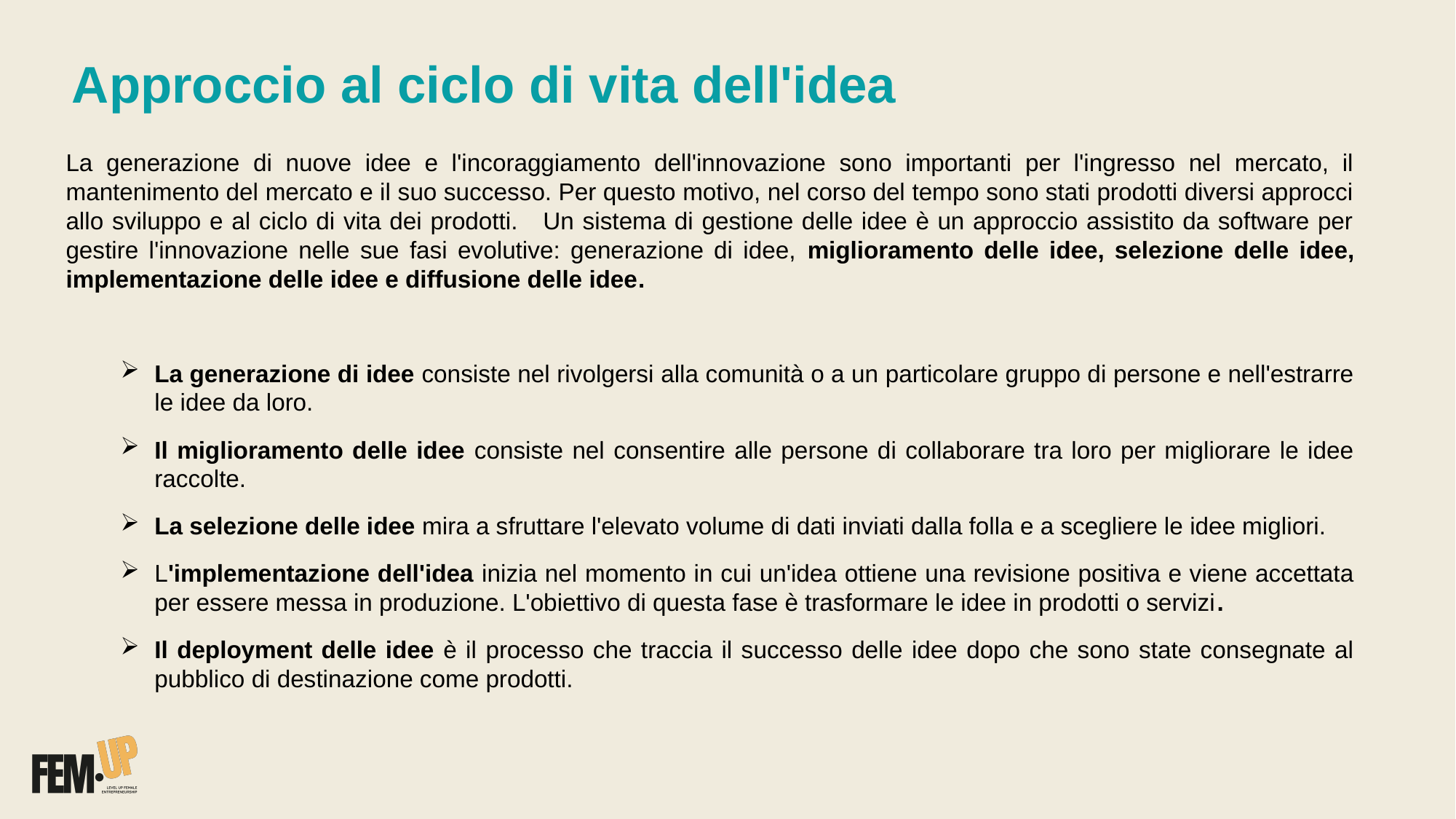

Approccio al ciclo di vita dell'idea
La generazione di nuove idee e l'incoraggiamento dell'innovazione sono importanti per l'ingresso nel mercato, il mantenimento del mercato e il suo successo. Per questo motivo, nel corso del tempo sono stati prodotti diversi approcci allo sviluppo e al ciclo di vita dei prodotti.   Un sistema di gestione delle idee è un approccio assistito da software per gestire l'innovazione nelle sue fasi evolutive: generazione di idee, miglioramento delle idee, selezione delle idee, implementazione delle idee e diffusione delle idee.

La generazione di idee consiste nel rivolgersi alla comunità o a un particolare gruppo di persone e nell'estrarre le idee da loro.
Il miglioramento delle idee consiste nel consentire alle persone di collaborare tra loro per migliorare le idee raccolte.
La selezione delle idee mira a sfruttare l'elevato volume di dati inviati dalla folla e a scegliere le idee migliori.
L'implementazione dell'idea inizia nel momento in cui un'idea ottiene una revisione positiva e viene accettata per essere messa in produzione. L'obiettivo di questa fase è trasformare le idee in prodotti o servizi.
Il deployment delle idee è il processo che traccia il successo delle idee dopo che sono state consegnate al pubblico di destinazione come prodotti.